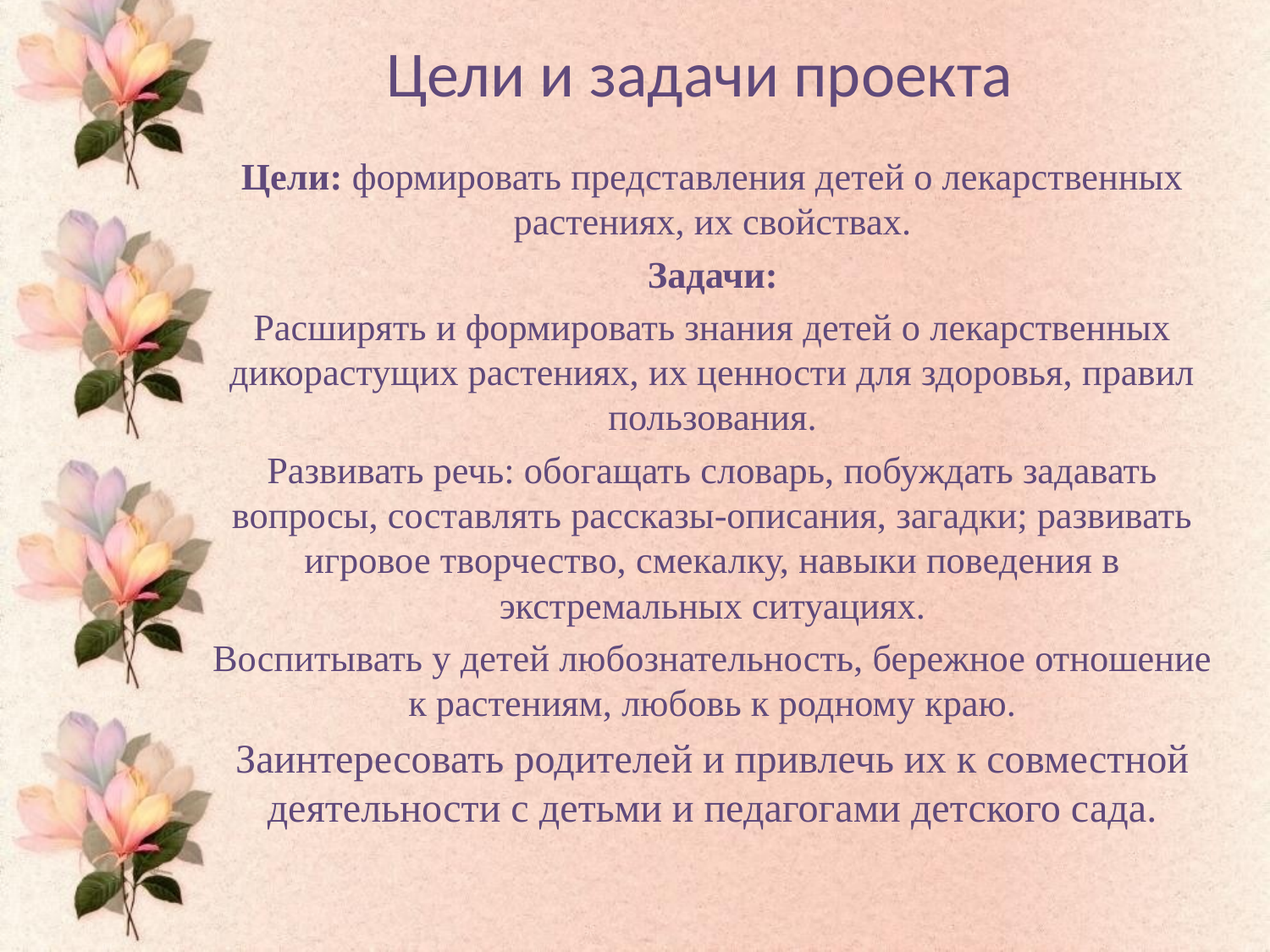

# Цели и задачи проекта
Цели: формировать представления детей о лекарственных растениях, их свойствах.
Задачи:
Расширять и формировать знания детей о лекарственных дикорастущих растениях, их ценности для здоровья, правил пользования.
Развивать речь: обогащать словарь, побуждать задавать вопросы, составлять рассказы-описания, загадки; развивать игровое творчество, смекалку, навыки поведения в экстремальных ситуациях.
Воспитывать у детей любознательность, бережное отношение к растениям, любовь к родному краю.
Заинтересовать родителей и привлечь их к совместной деятельности с детьми и педагогами детского сада.